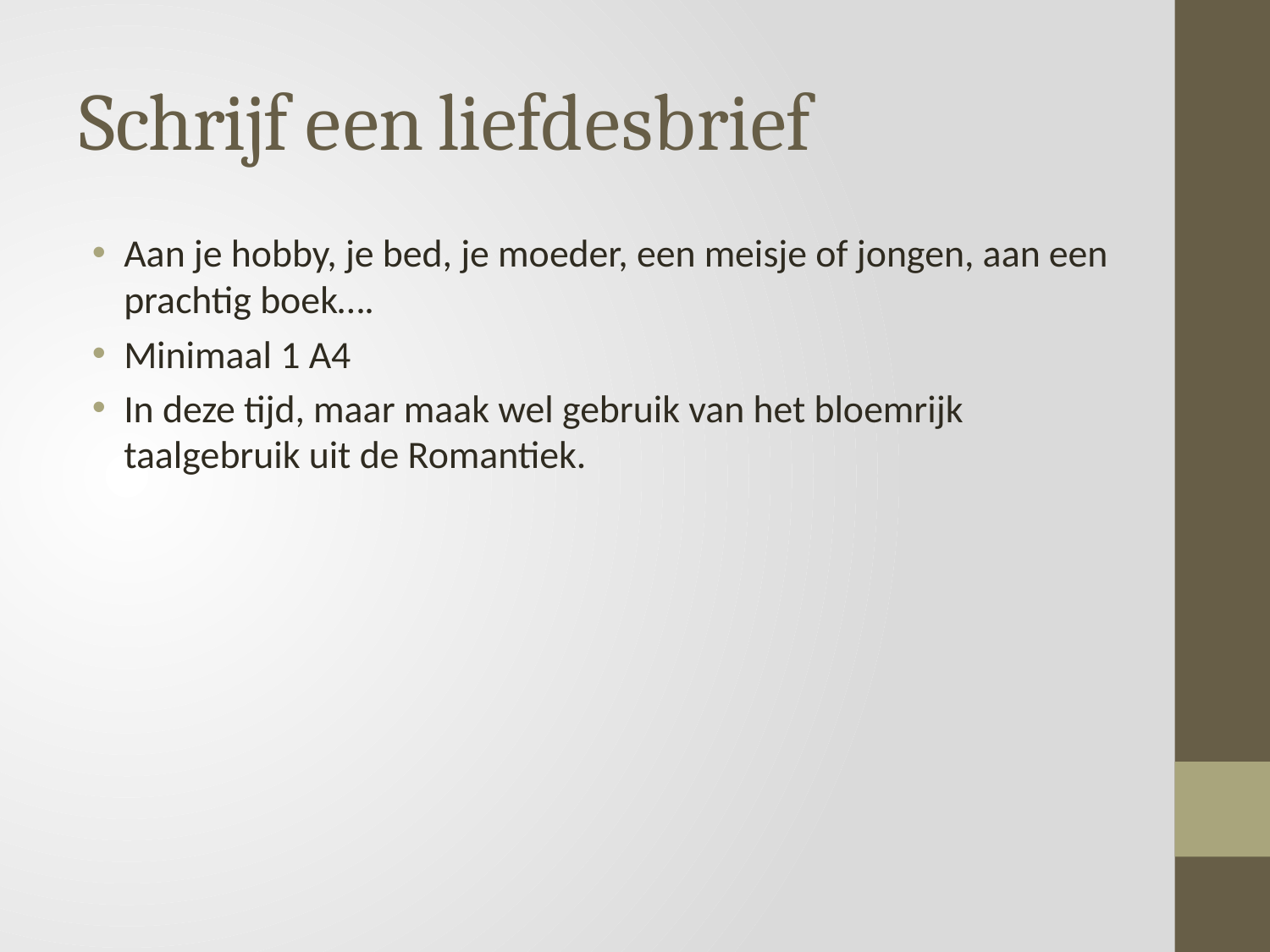

# Schrijf een liefdesbrief
Aan je hobby, je bed, je moeder, een meisje of jongen, aan een prachtig boek….
Minimaal 1 A4
In deze tijd, maar maak wel gebruik van het bloemrijk taalgebruik uit de Romantiek.